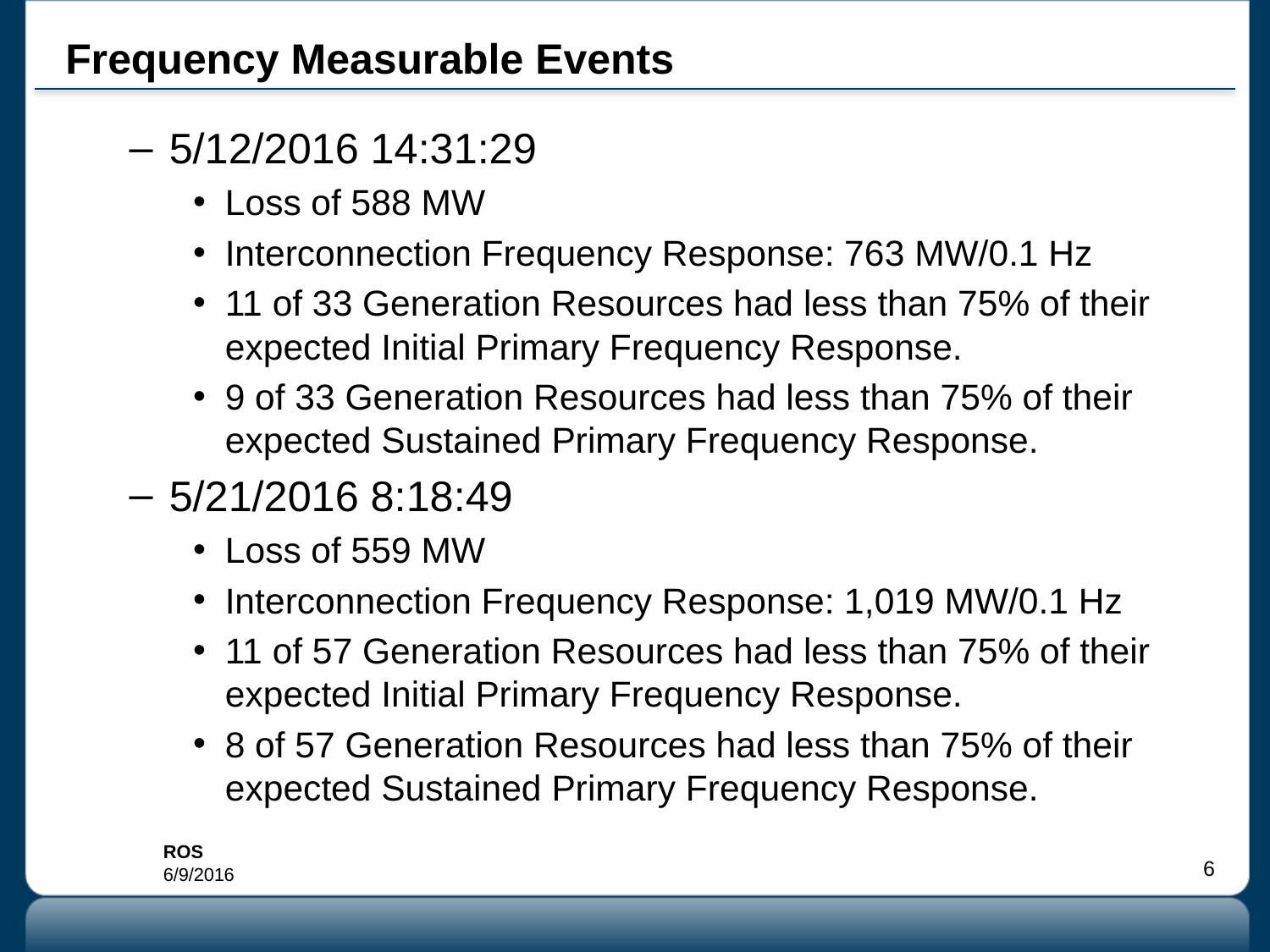

# Frequency Measurable Events
5/12/2016 14:31:29
Loss of 588 MW
Interconnection Frequency Response: 763 MW/0.1 Hz
11 of 33 Generation Resources had less than 75% of their expected Initial Primary Frequency Response.
9 of 33 Generation Resources had less than 75% of their expected Sustained Primary Frequency Response.
5/21/2016 8:18:49
Loss of 559 MW
Interconnection Frequency Response: 1,019 MW/0.1 Hz
11 of 57 Generation Resources had less than 75% of their expected Initial Primary Frequency Response.
8 of 57 Generation Resources had less than 75% of their expected Sustained Primary Frequency Response.